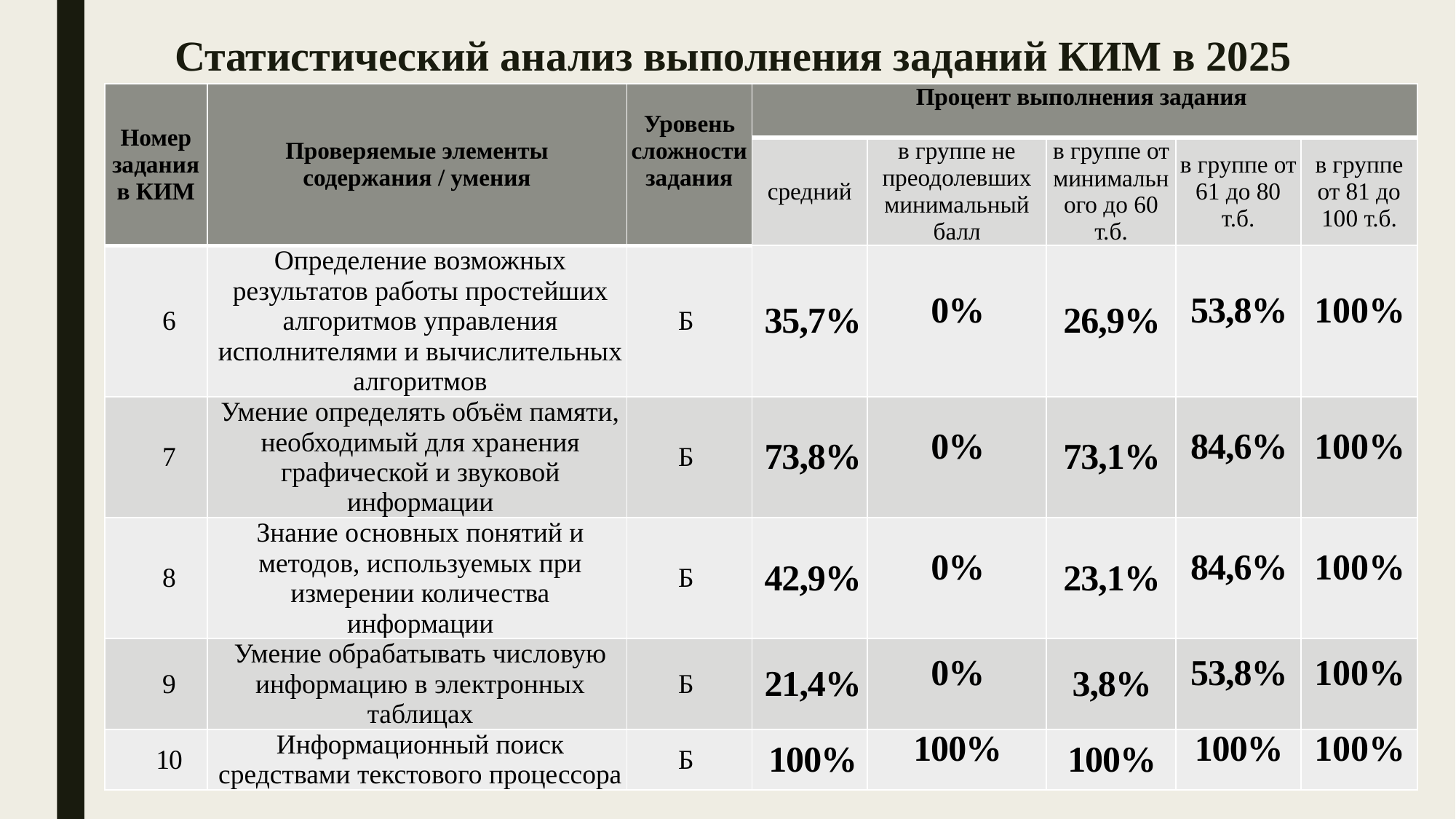

# Статистический анализ выполнения заданий КИМ в 2025 году
| Номер задания в КИМ | Проверяемые элементы содержания / умения | Уровень сложности задания | Процент выполнения задания |  |  |  |  |
| --- | --- | --- | --- | --- | --- | --- | --- |
|  |  |  | средний | в группе не преодолевших минимальный балл | в группе от минимального до 60 т.б. | в группе от 61 до 80 т.б. | в группе от 81 до 100 т.б. |
| 6 | Определение возможных результатов работы простейших алгоритмов управления исполнителями и вычислительных алгоритмов | Б | 35,7% | 0% | 26,9% | 53,8% | 100% |
| 7 | Умение определять объём памяти, необходимый для хранения графической и звуковой информации | Б | 73,8% | 0% | 73,1% | 84,6% | 100% |
| 8 | Знание основных понятий и методов, используемых при измерении количества информации | Б | 42,9% | 0% | 23,1% | 84,6% | 100% |
| 9 | Умение обрабатывать числовую информацию в электронных таблицах | Б | 21,4% | 0% | 3,8% | 53,8% | 100% |
| 10 | Информационный поиск средствами текстового процессора | Б | 100% | 100% | 100% | 100% | 100% |